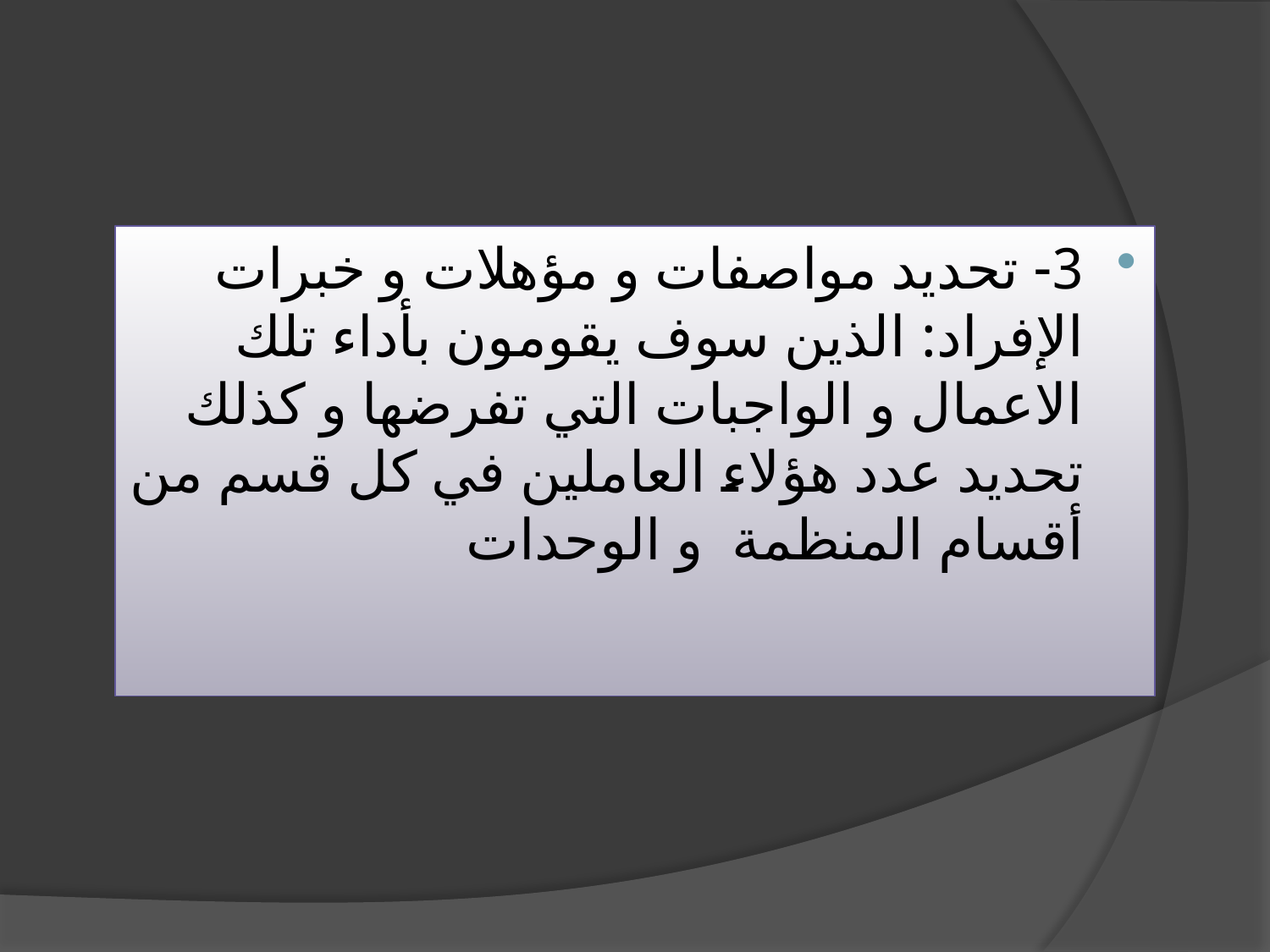

3- تحديد مواصفات و مؤهلات و خبرات الإفراد: الذين سوف يقومون بأداء تلك الاعمال و الواجبات التي تفرضها و كذلك تحديد عدد هؤلاء العاملين في كل قسم من أقسام المنظمة  و الوحدات